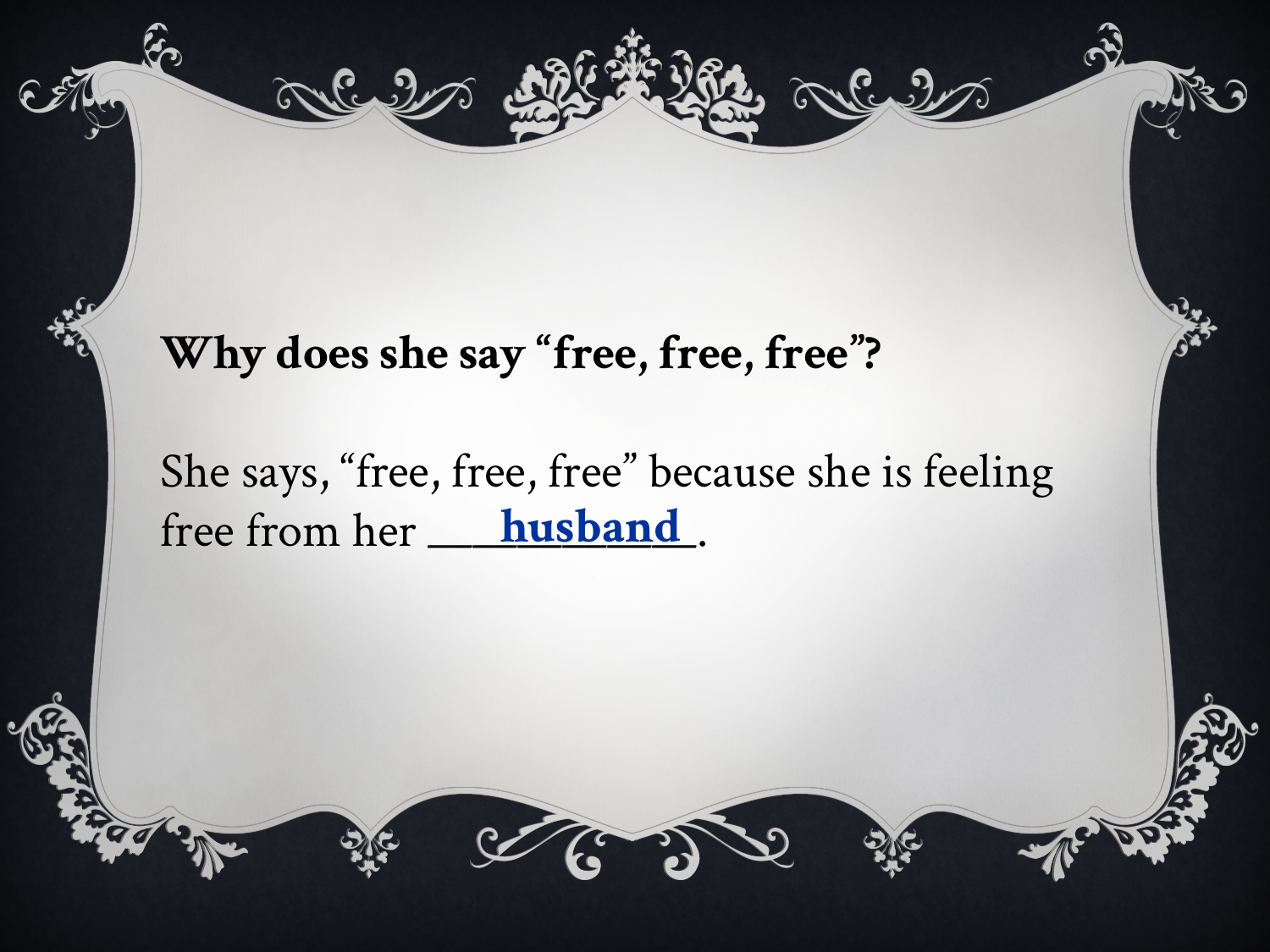

Why does she say “free, free, free”?

She says, “free, free, free” because she is feeling free from her ____________.
husband